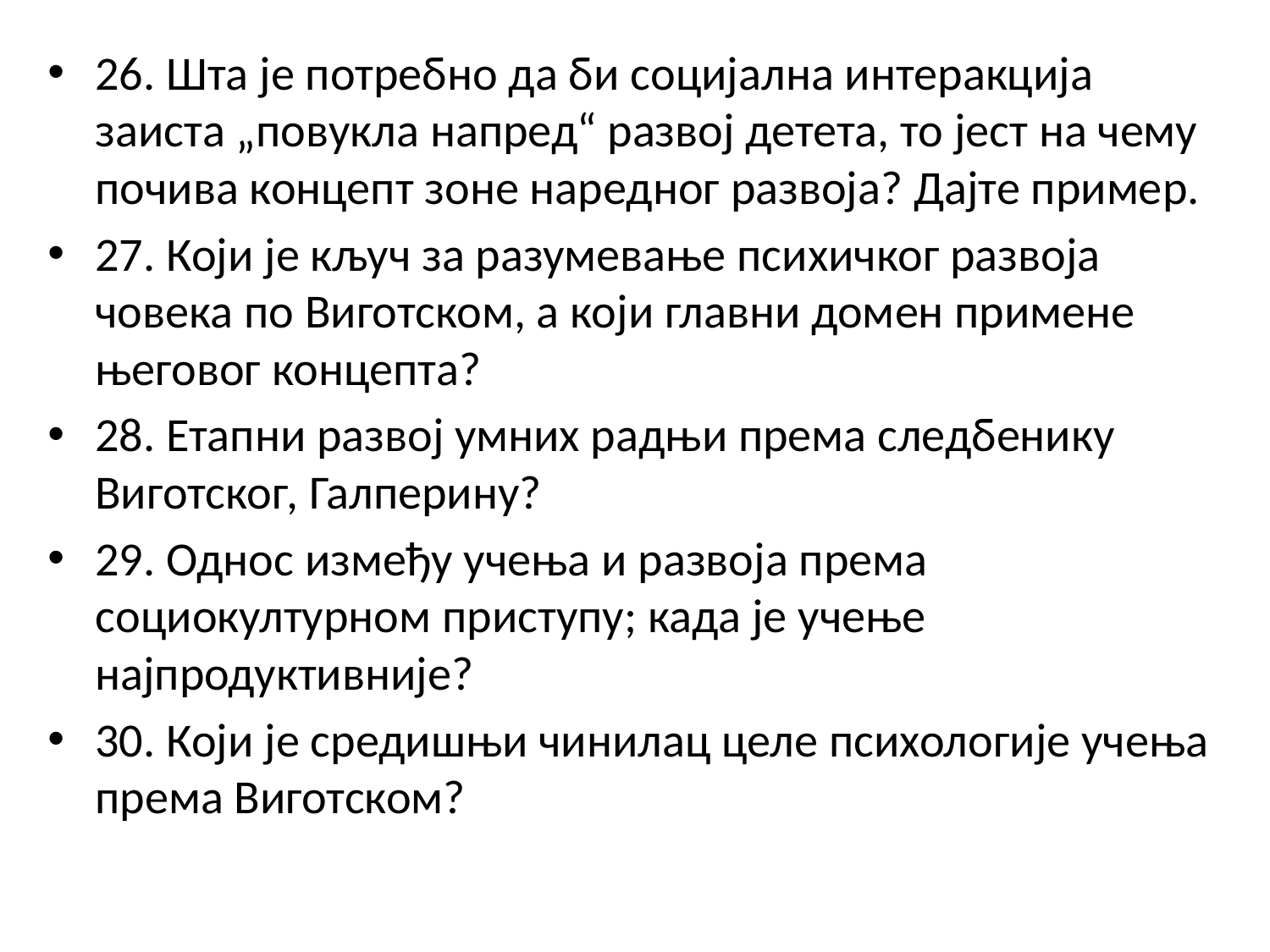

26. Шта је потребно да би социјална интеракција заиста „повукла напред“ развој детета, то јест на чему почива концепт зоне наредног развоја? Дајте пример.
27. Који је кључ за разумевање психичког развоја човека по Виготском, а који главни домен примене његовог концепта?
28. Етапни развој умних радњи према следбенику Виготског, Галперину?
29. Однос између учења и развоја према социокултурном приступу; када је учење најпродуктивније?
30. Који је средишњи чинилац целе психологије учења према Виготском?